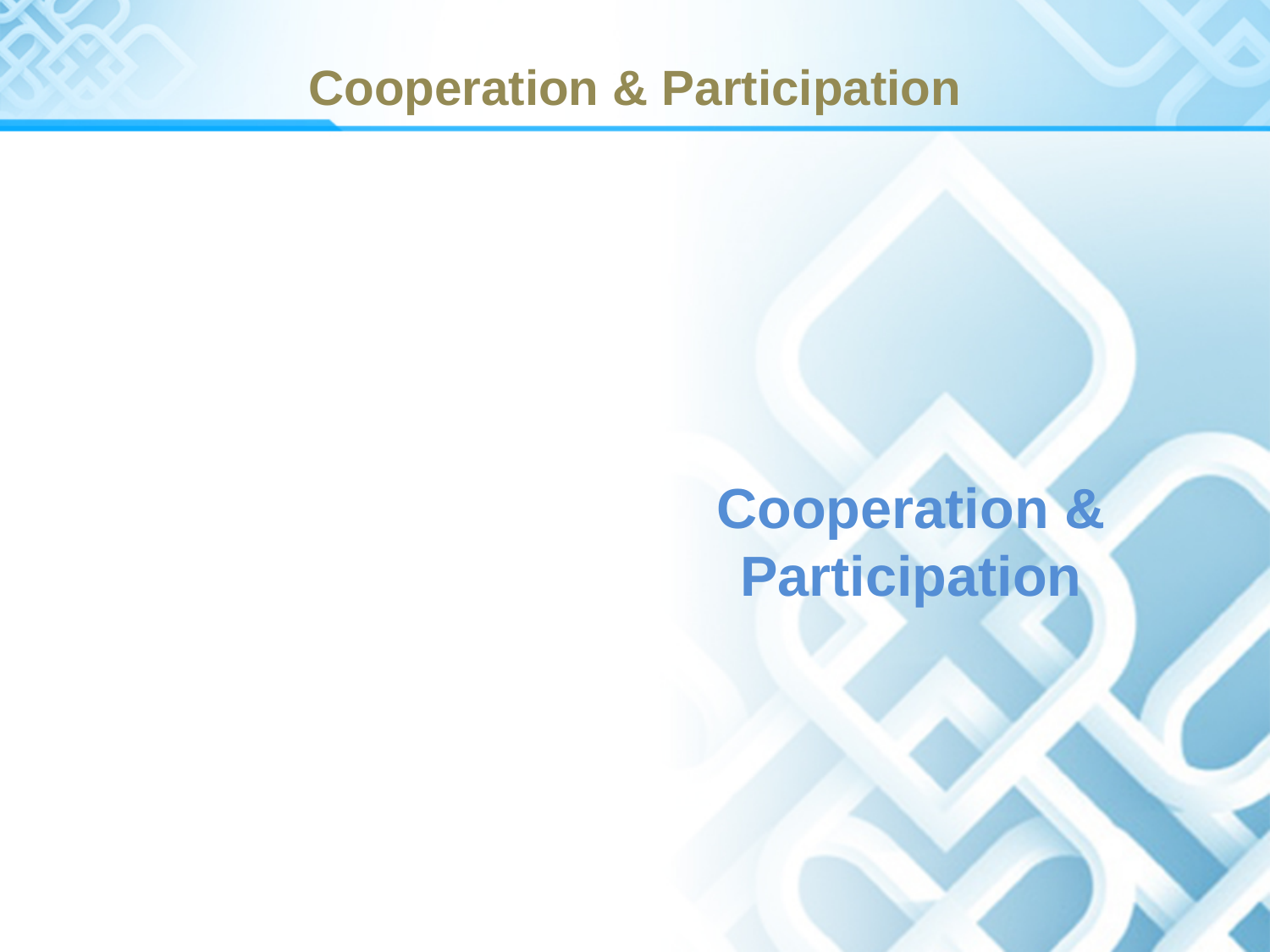

# Cooperation & Participation
Cooperation & Participation